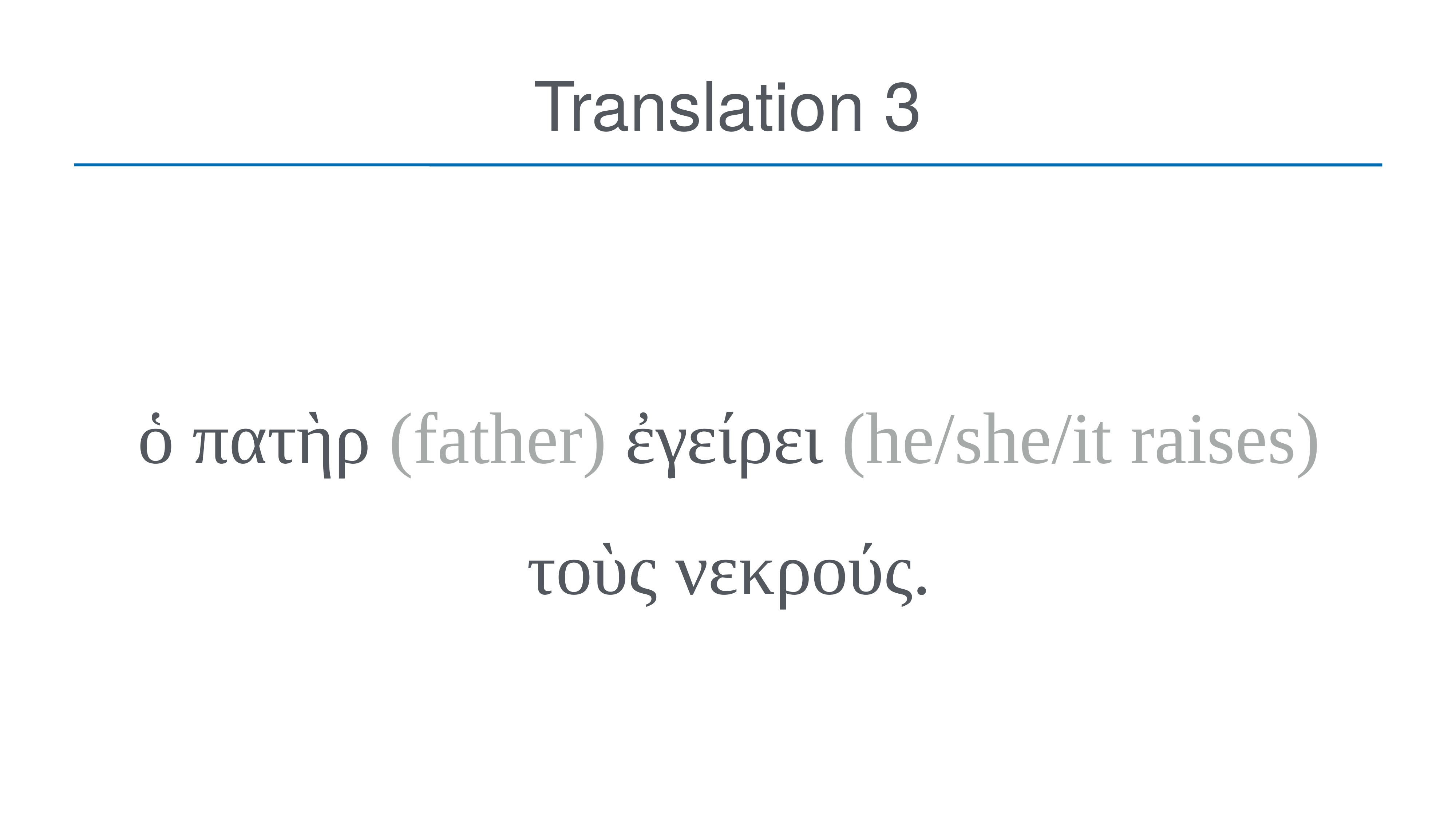

# Translation 3
ὁ πατὴρ (father) ἐγείρει (he/she/it raises) τοὺς νεκρούς.